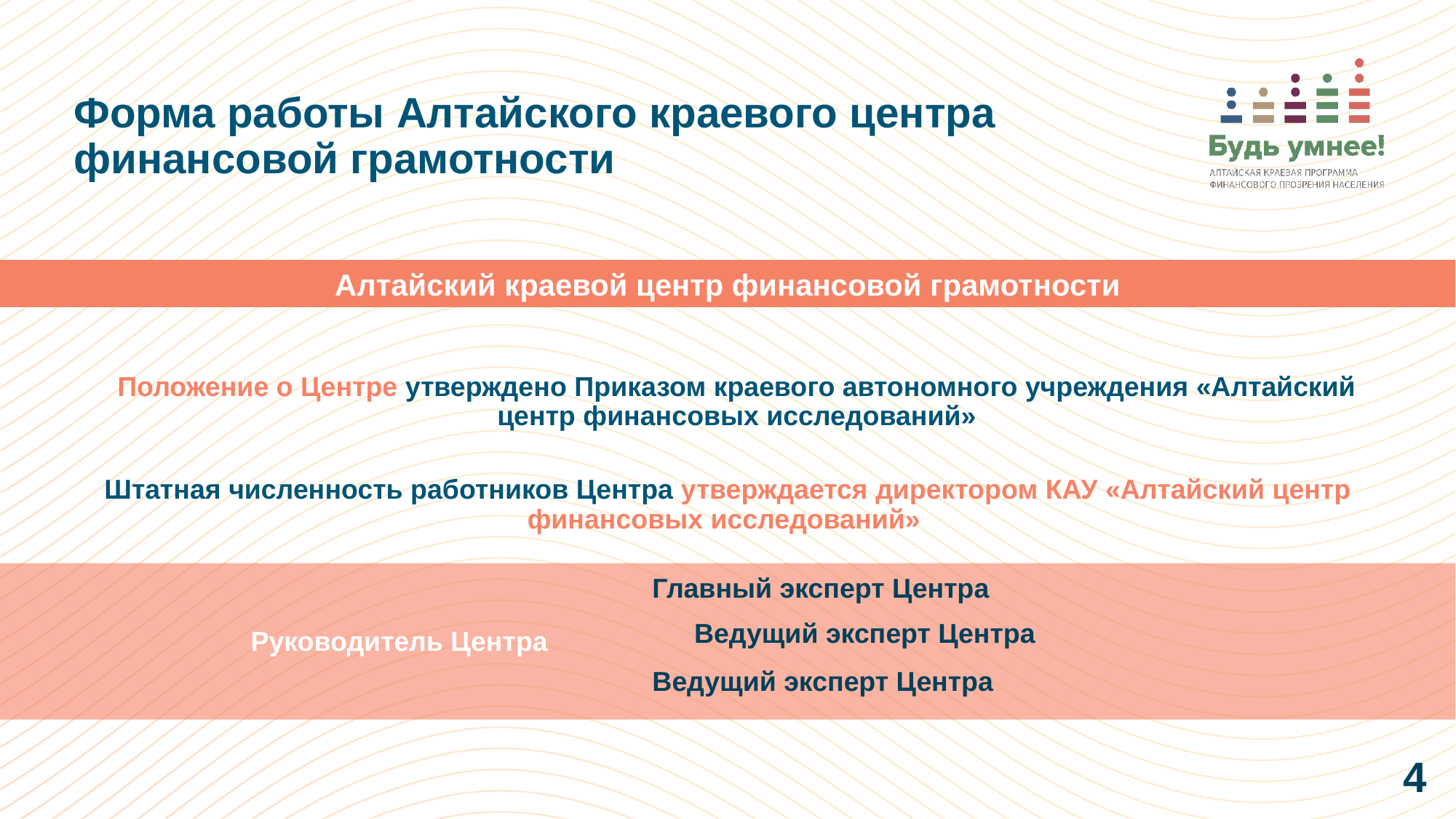

Форма работы Алтайского краевого центра финансовой грамотности
#
Алтайский краевой центр финансовой грамотности

Положение о Центре утверждено Приказом краевого автономного учреждения «Алтайский центр финансовых исследований»

Штатная численность работников Центра утверждается директором КАУ «Алтайский центр финансовых исследований»

Главный эксперт Центра
Ведущий эксперт Центра
Руководитель Центра
Ведущий эксперт Центра
4